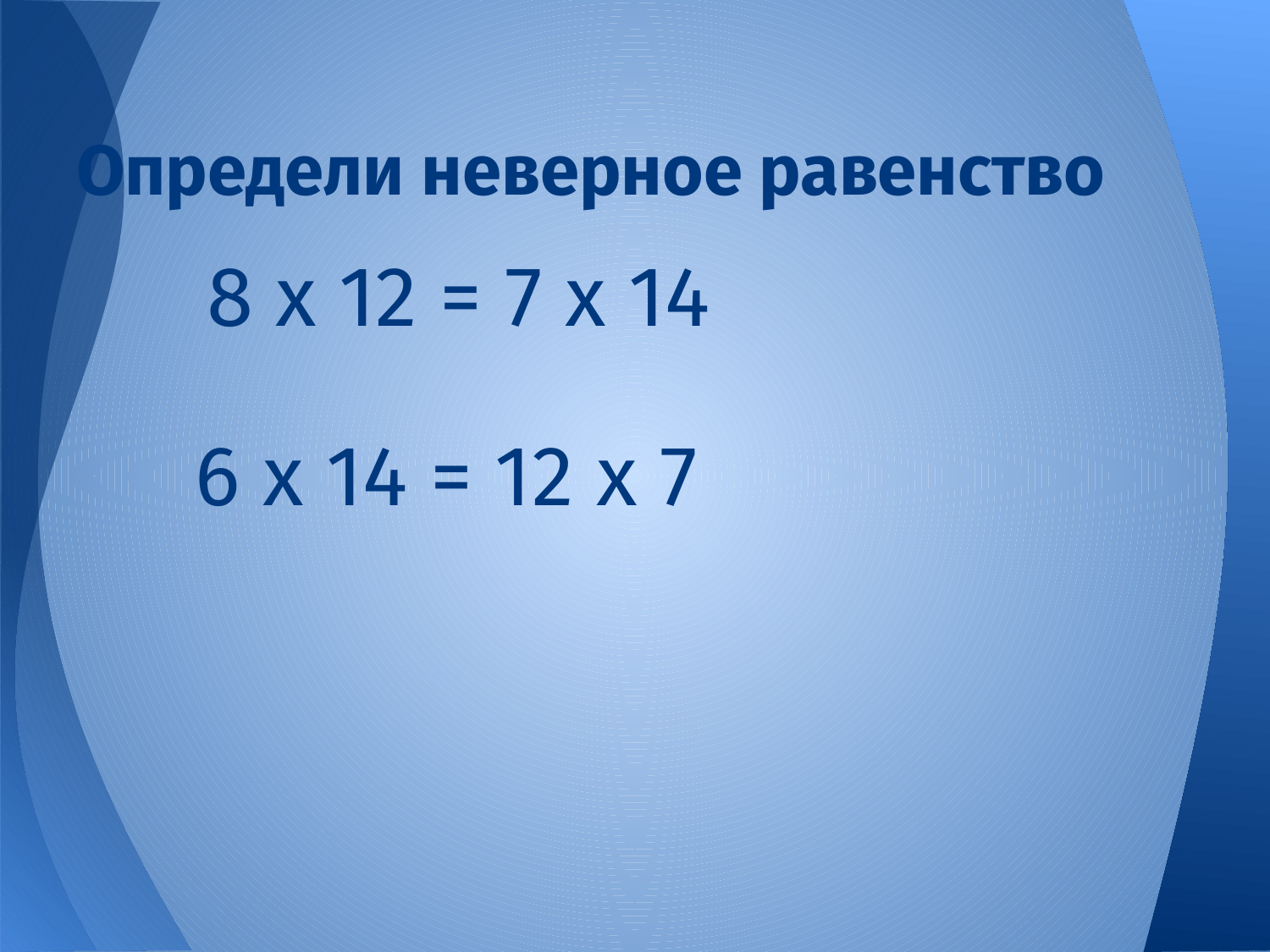

# Определи неверное равенство
8 х 12 = 7 х 14

     6 х 14 = 12 х 7